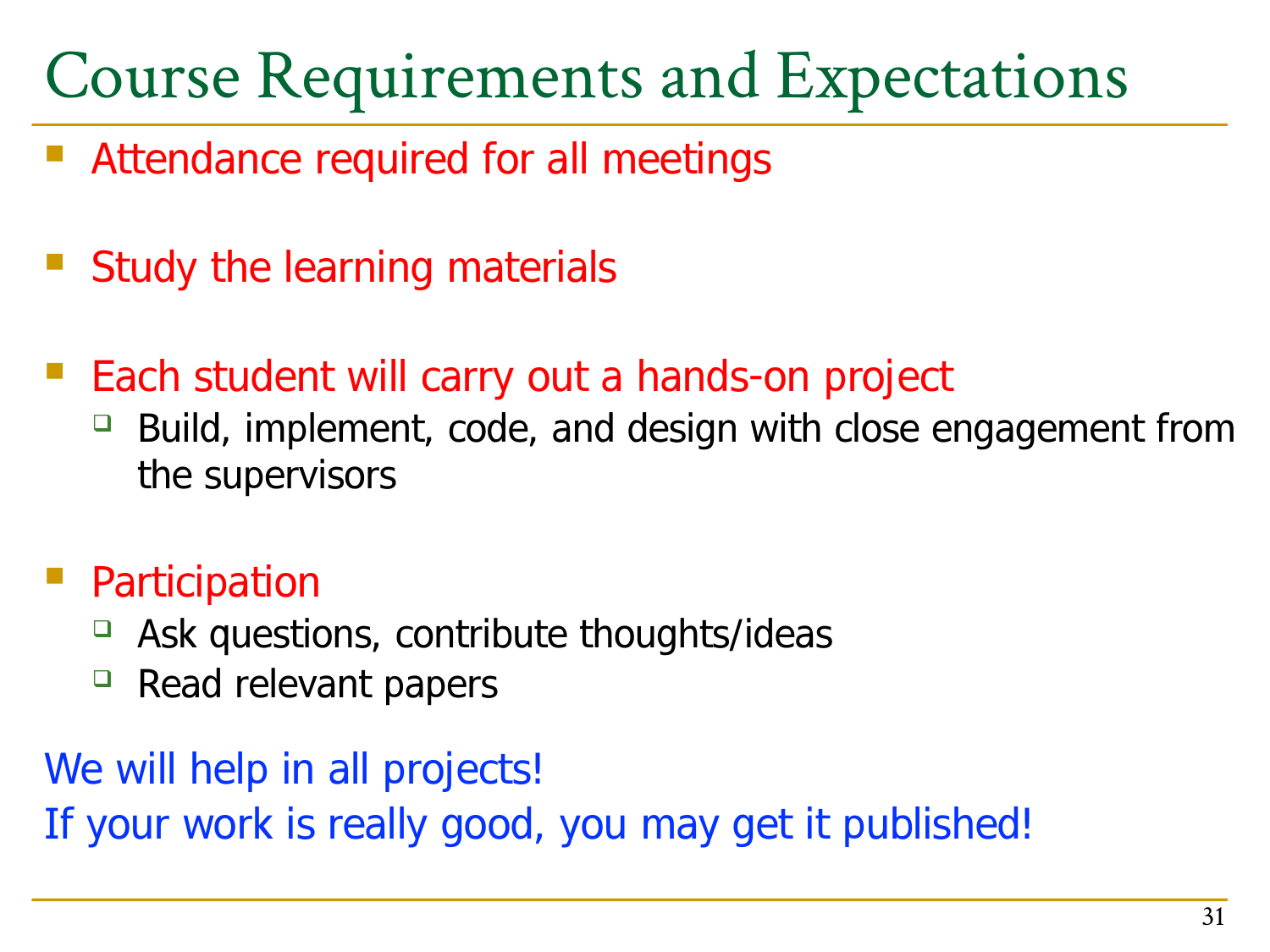

# Course Requirements and Expectations
Attendance required for all meetings

Study the learning materials

Each student will carry out a hands-on project
Build, implement, code, and design with close engagement from the supervisors

Participation
Ask questions, contribute thoughts/ideas
Read relevant papers

We will help in all projects!
If your work is really good, you may get it published!
31